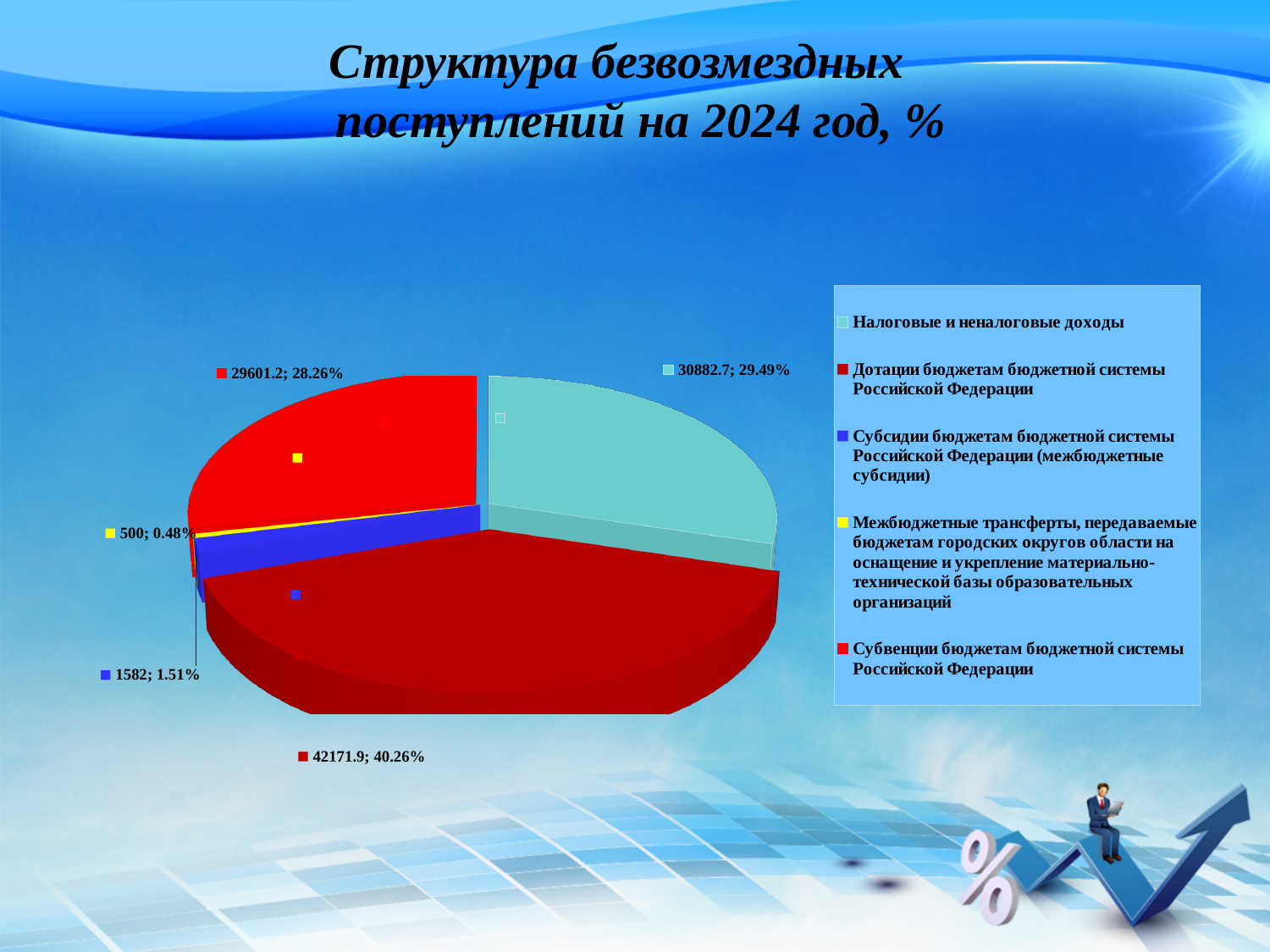

# Структура безвозмездных поступлений на 2024 год, %

[unsupported chart]